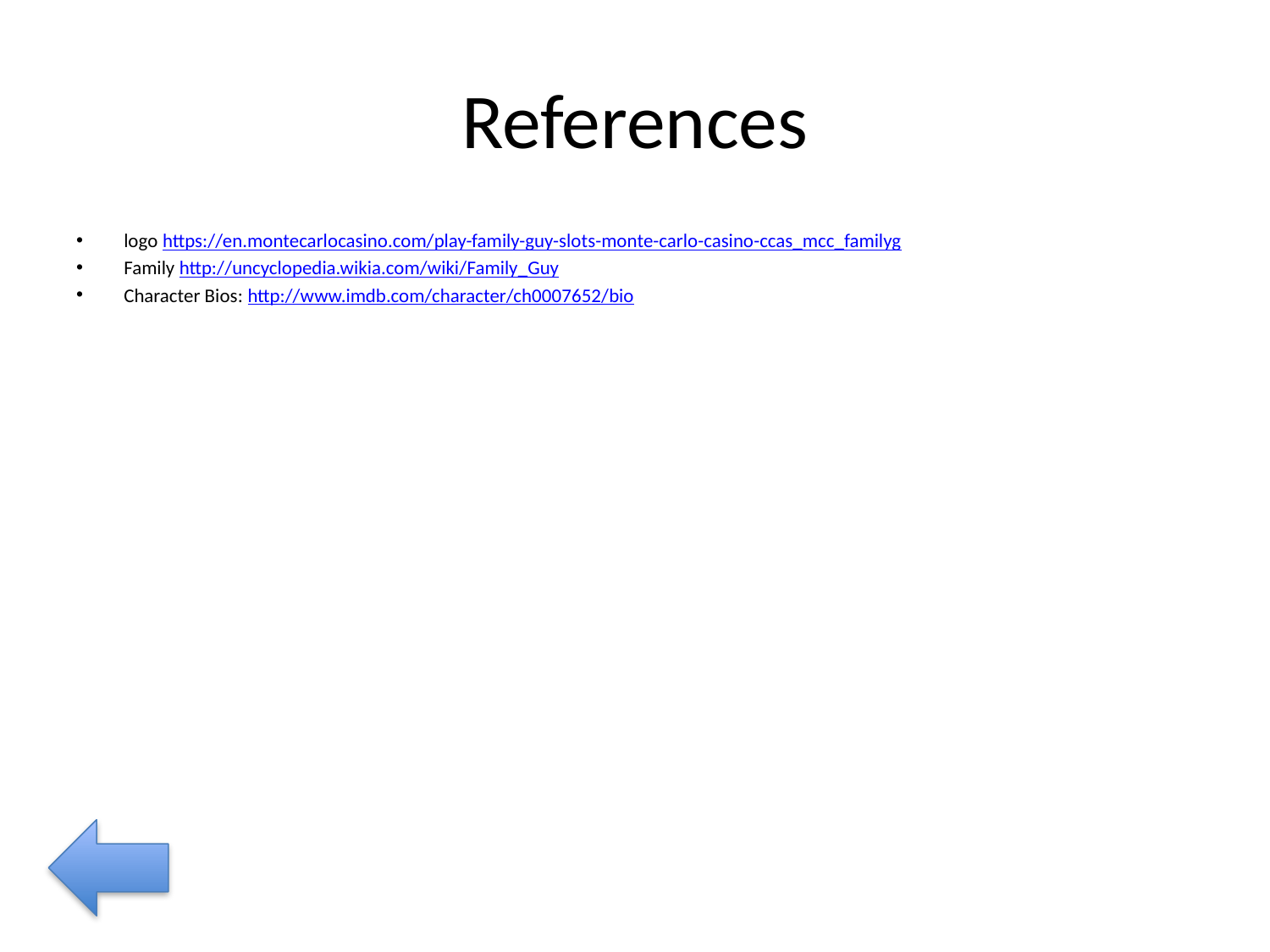

# References
logo https://en.montecarlocasino.com/play-family-guy-slots-monte-carlo-casino-ccas_mcc_familyg
Family http://uncyclopedia.wikia.com/wiki/Family_Guy
Character Bios: http://www.imdb.com/character/ch0007652/bio